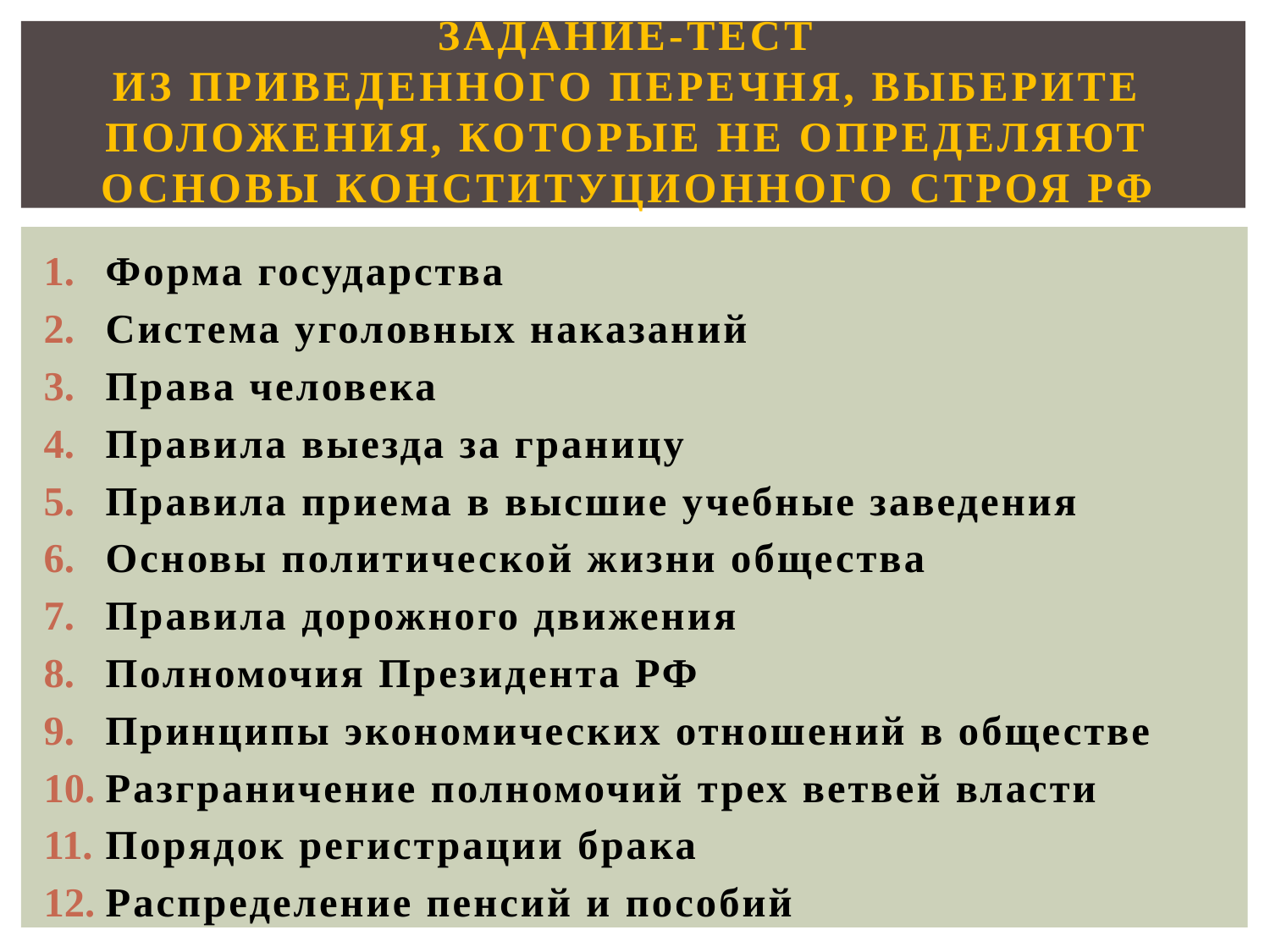

# Задание-тест Из приведенного перечня, выберите положения, которые не определяют основы конституционного строя РФ
Форма государства
Система уголовных наказаний
Права человека
Правила выезда за границу
Правила приема в высшие учебные заведения
Основы политической жизни общества
Правила дорожного движения
Полномочия Президента РФ
Принципы экономических отношений в обществе
Разграничение полномочий трех ветвей власти
Порядок регистрации брака
Распределение пенсий и пособий